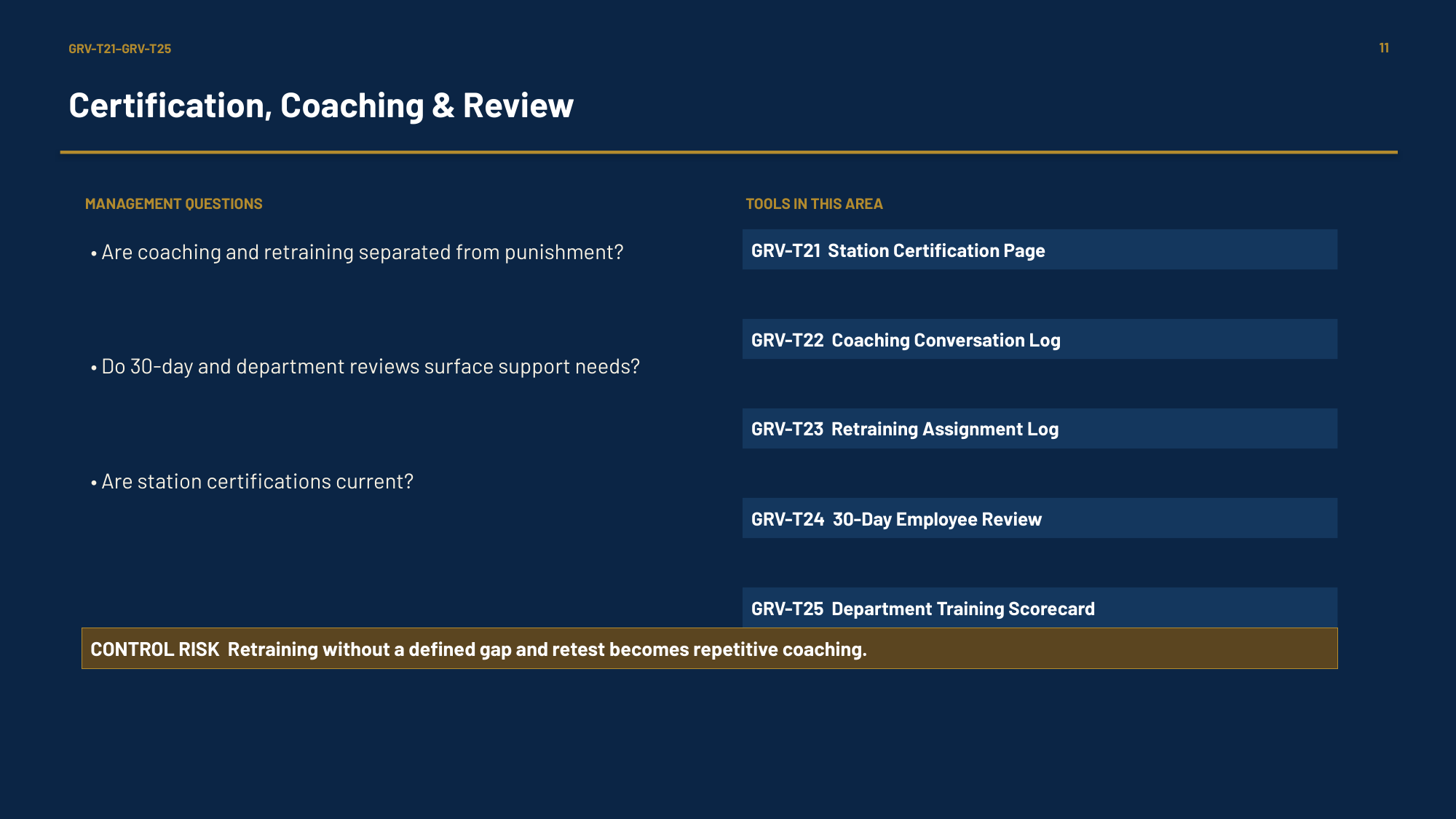

11
GRV-T21–GRV-T25
Certification, Coaching & Review

MANAGEMENT QUESTIONS
TOOLS IN THIS AREA
• Are coaching and retraining separated from punishment?
GRV-T21  Station Certification Page
GRV-T22  Coaching Conversation Log
• Do 30-day and department reviews surface support needs?
GRV-T23  Retraining Assignment Log
• Are station certifications current?
GRV-T24  30-Day Employee Review
GRV-T25  Department Training Scorecard
CONTROL RISK  Retraining without a defined gap and retest becomes repetitive coaching.